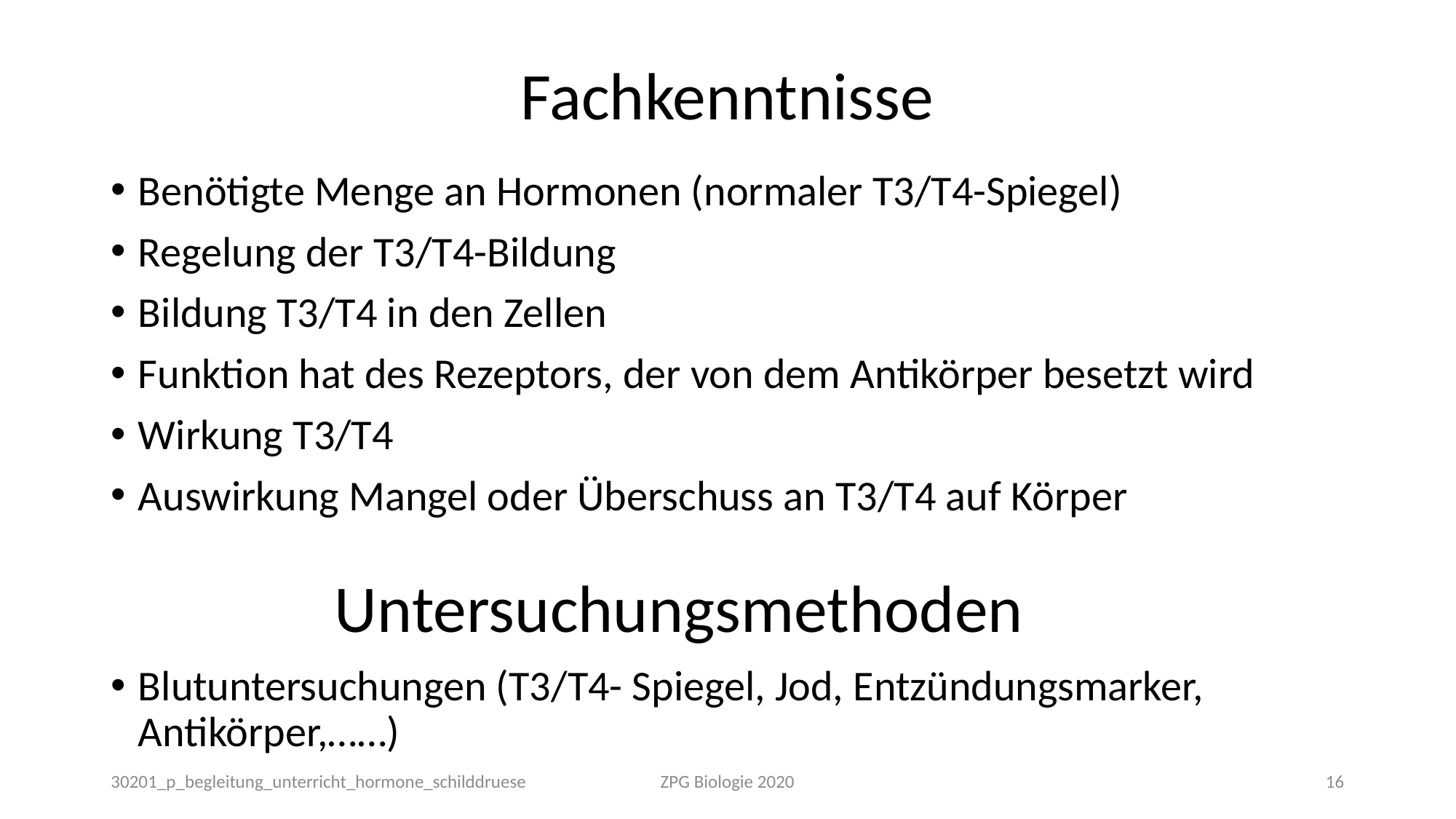

# Fachkenntnisse
Benötigte Menge an Hormonen (normaler T3/T4-Spiegel)
Regelung der T3/T4-Bildung
Bildung T3/T4 in den Zellen
Funktion hat des Rezeptors, der von dem Antikörper besetzt wird
Wirkung T3/T4
Auswirkung Mangel oder Überschuss an T3/T4 auf Körper

Untersuchungsmethoden
Blutuntersuchungen (T3/T4- Spiegel, Jod, Entzündungsmarker, Antikörper,……)

30201_p_begleitung_unterricht_hormone_schilddruese
ZPG Biologie 2020
16